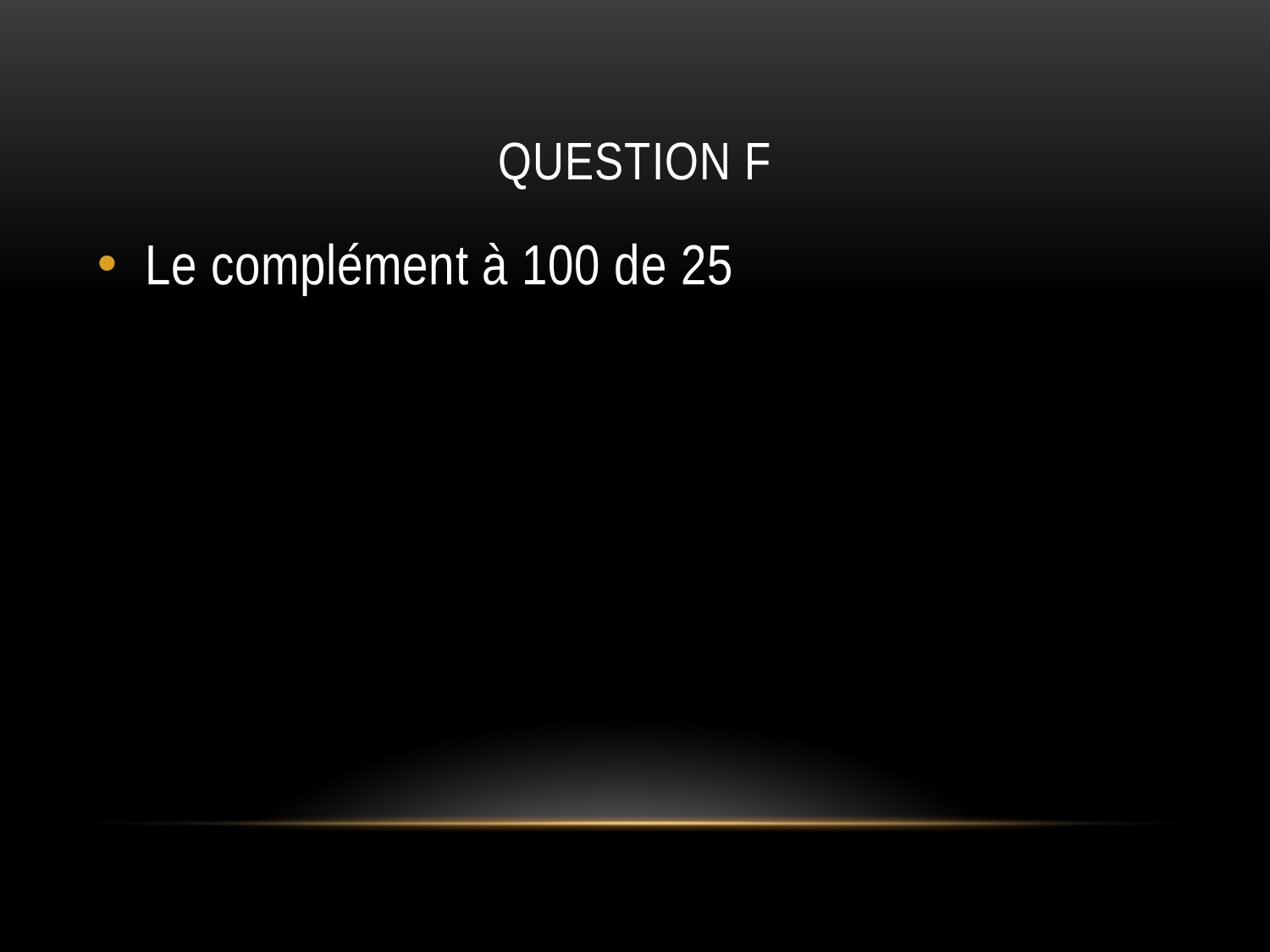

# QUESTION F
Le complément à 100 de 25